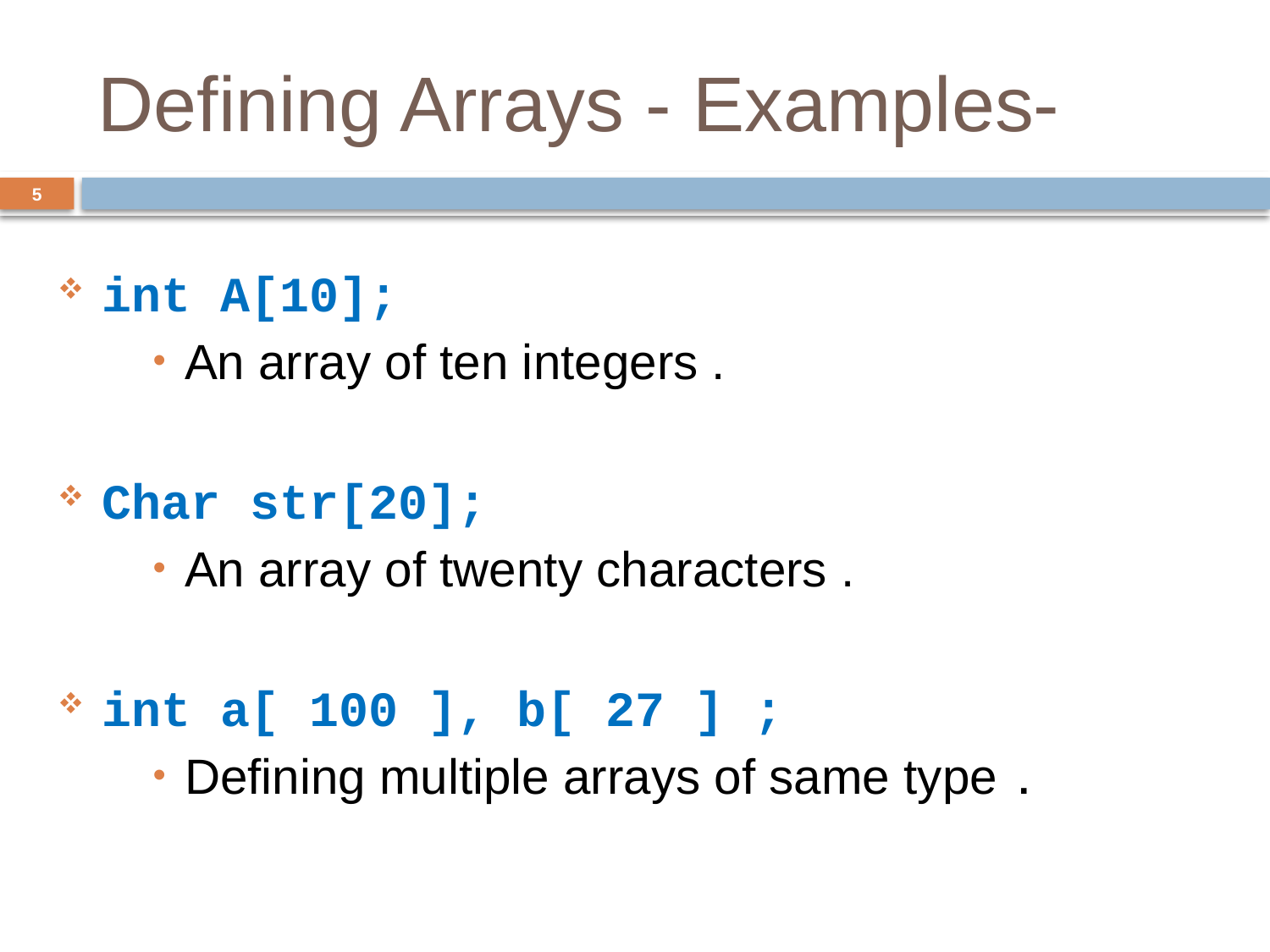

# Defining Arrays - Examples-
5
int A[10];
An array of ten integers .

Char str[20];
An array of twenty characters .

int a[ 100 ], b[ 27 ] ;
Defining multiple arrays of same type .